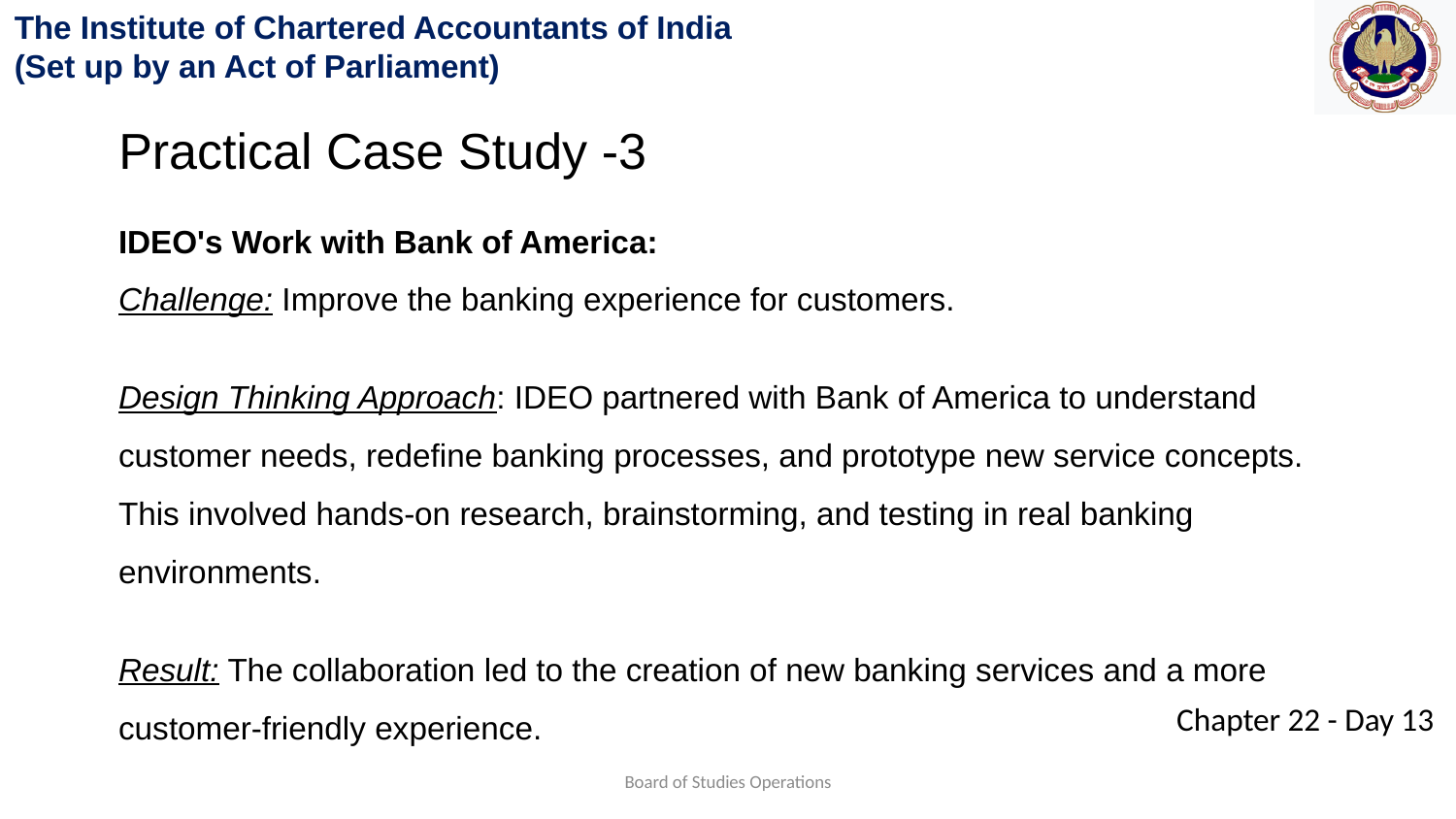

Practical Case Study -3
IDEO's Work with Bank of America:
Challenge: Improve the banking experience for customers.

Design Thinking Approach: IDEO partnered with Bank of America to understand customer needs, redefine banking processes, and prototype new service concepts. This involved hands-on research, brainstorming, and testing in real banking environments.

Result: The collaboration led to the creation of new banking services and a more customer-friendly experience.
Board of Studies Operations